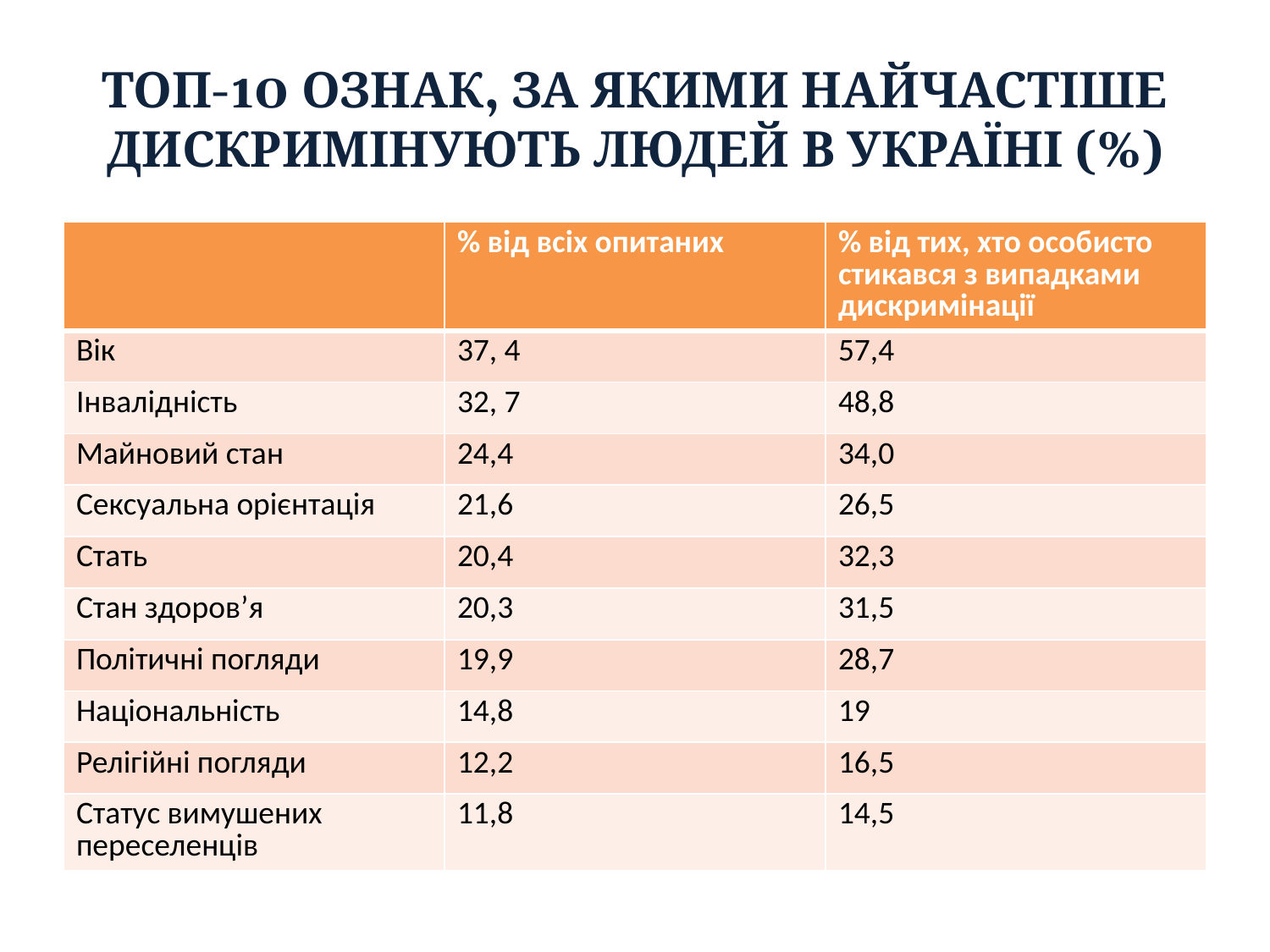

# ТОП-10 ОЗНАК, ЗА ЯКИМИ НАЙЧАСТІШЕ ДИСКРИМІНУЮТЬ ЛЮДЕЙ В УКРАЇНІ (%)
|  | % від всіх опитаних | % від тих, хто особисто стикався з випадками дискримінації |
| --- | --- | --- |
| Вік | 37, 4 | 57,4 |
| Інвалідність | 32, 7 | 48,8 |
| Майновий стан | 24,4 | 34,0 |
| Сексуальна орієнтація | 21,6 | 26,5 |
| Стать | 20,4 | 32,3 |
| Стан здоров’я | 20,3 | 31,5 |
| Політичні погляди | 19,9 | 28,7 |
| Національність | 14,8 | 19 |
| Релігійні погляди | 12,2 | 16,5 |
| Статус вимушених переселенців | 11,8 | 14,5 |